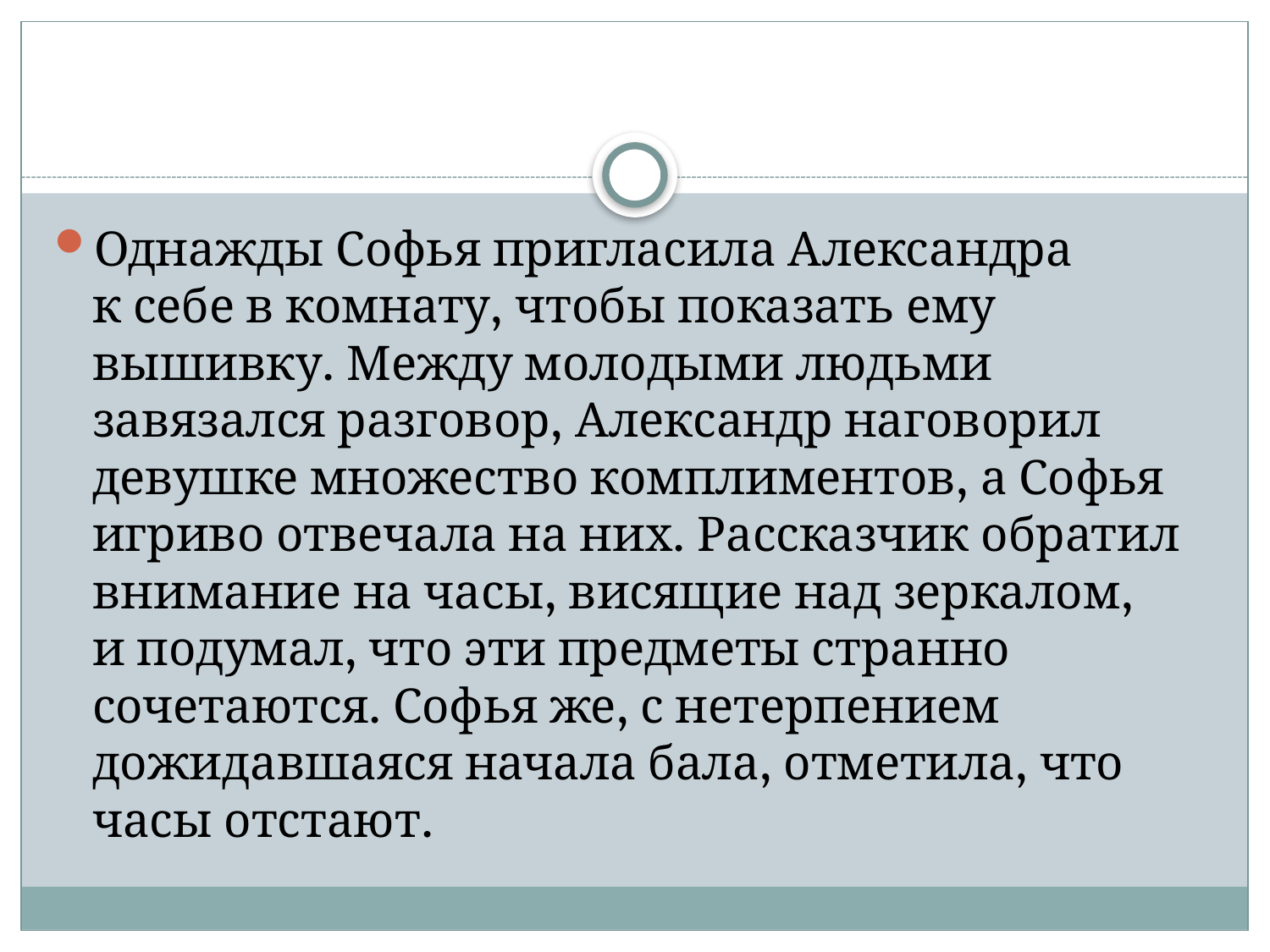

#
Однажды Софья пригласила Александра к себе в комнату, чтобы показать ему вышивку. Между молодыми людьми завязался разговор, Александр наговорил девушке множество комплиментов, а Софья игриво отвечала на них. Рассказчик обратил внимание на часы, висящие над зеркалом, и подумал, что эти предметы странно сочетаются. Софья же, с нетерпением дожидавшаяся начала бала, отметила, что часы отстают.